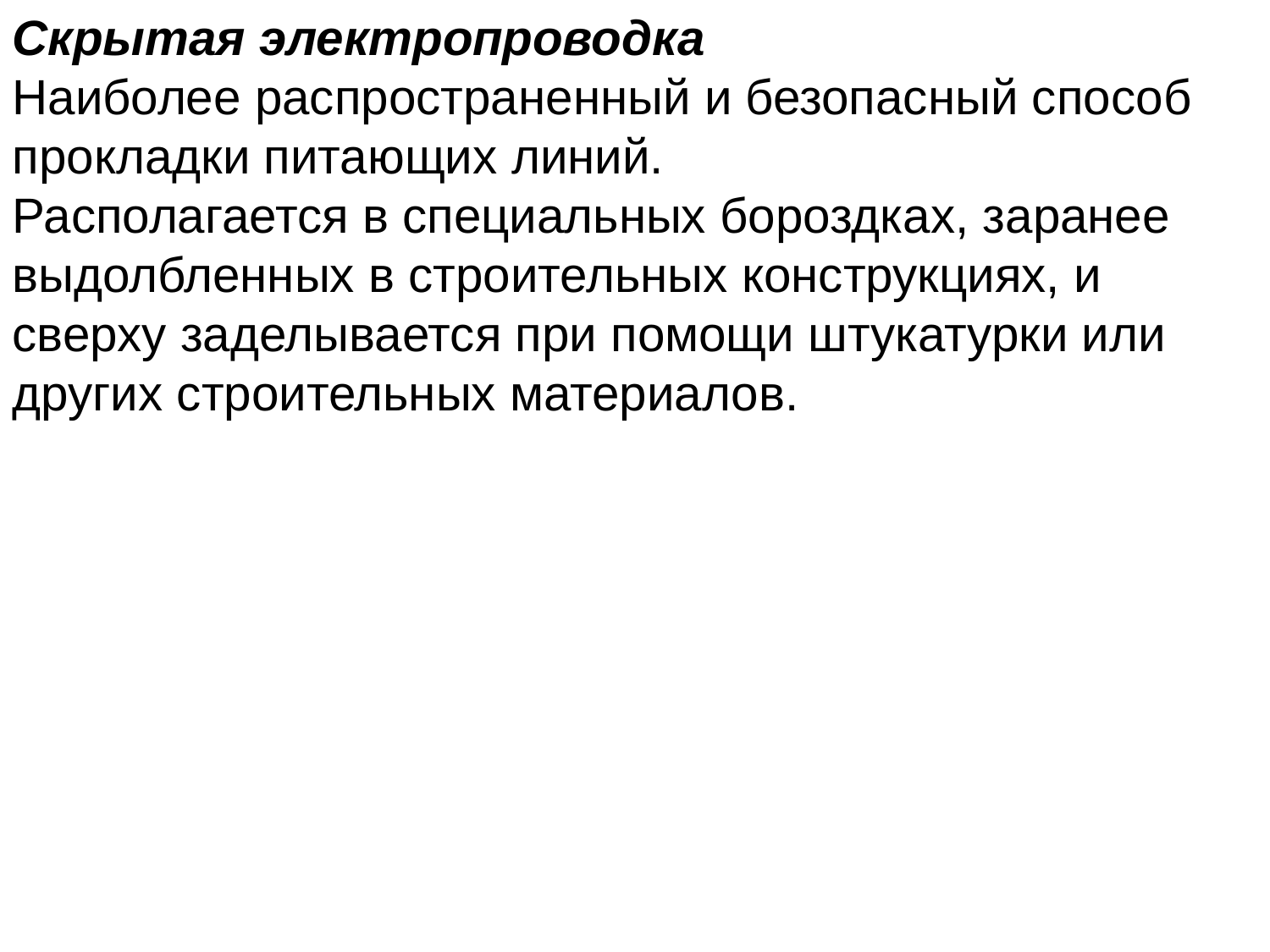

Скрытая электропроводка
Наиболее распространенный и безопасный способ прокладки питающих линий.
Располагается в специальных бороздках, заранее выдолбленных в строительных конструкциях, и сверху заделывается при помощи штукатурки или других строительных материалов.